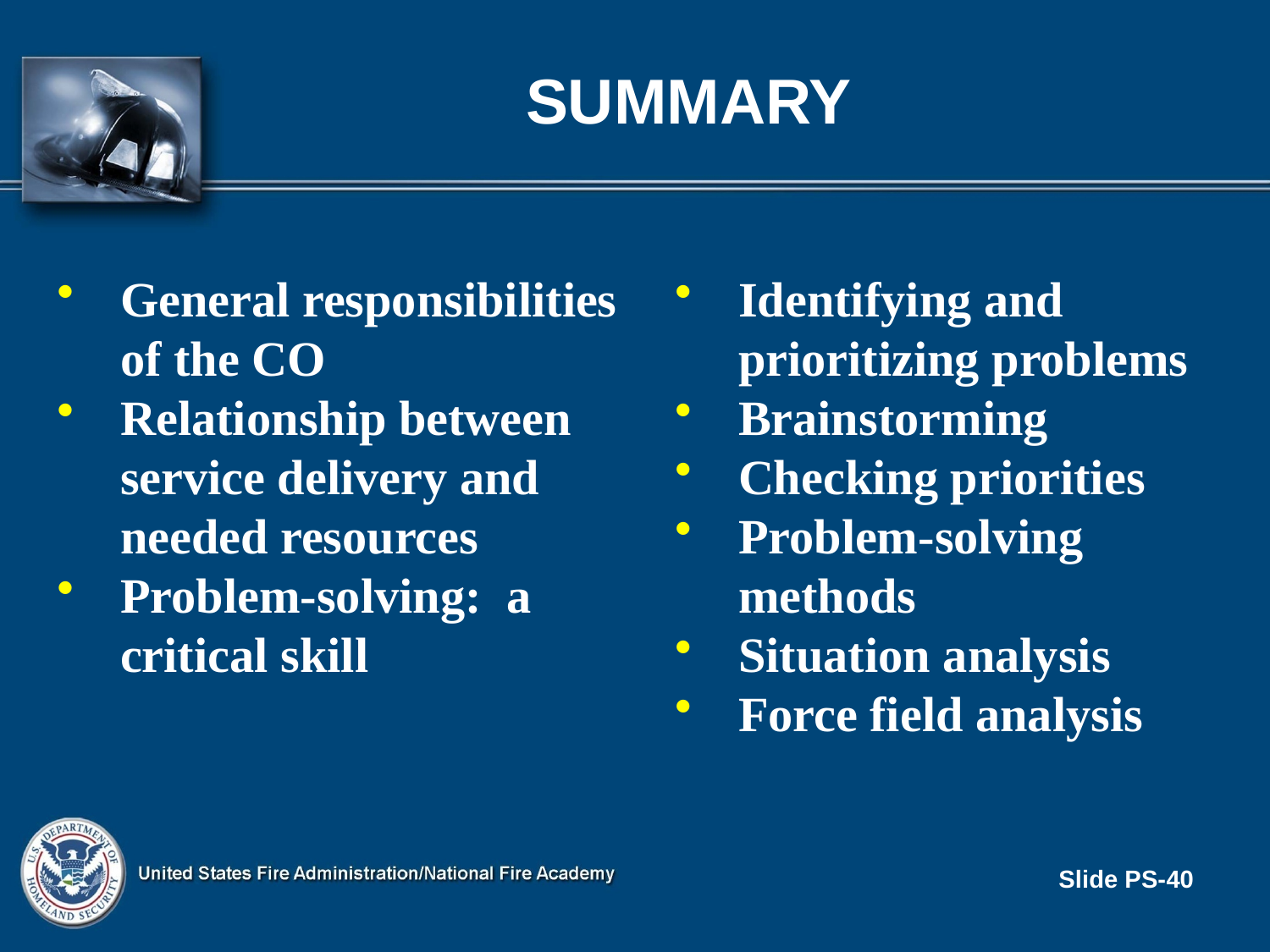

# SUMMARY
General responsibilities of the CO
Relationship between service delivery and needed resources
Problem-solving:  a critical skill
Identifying and prioritizing problems
Brainstorming
Checking priorities
Problem-solving methods
Situation analysis
Force field analysis
Slide PS-40